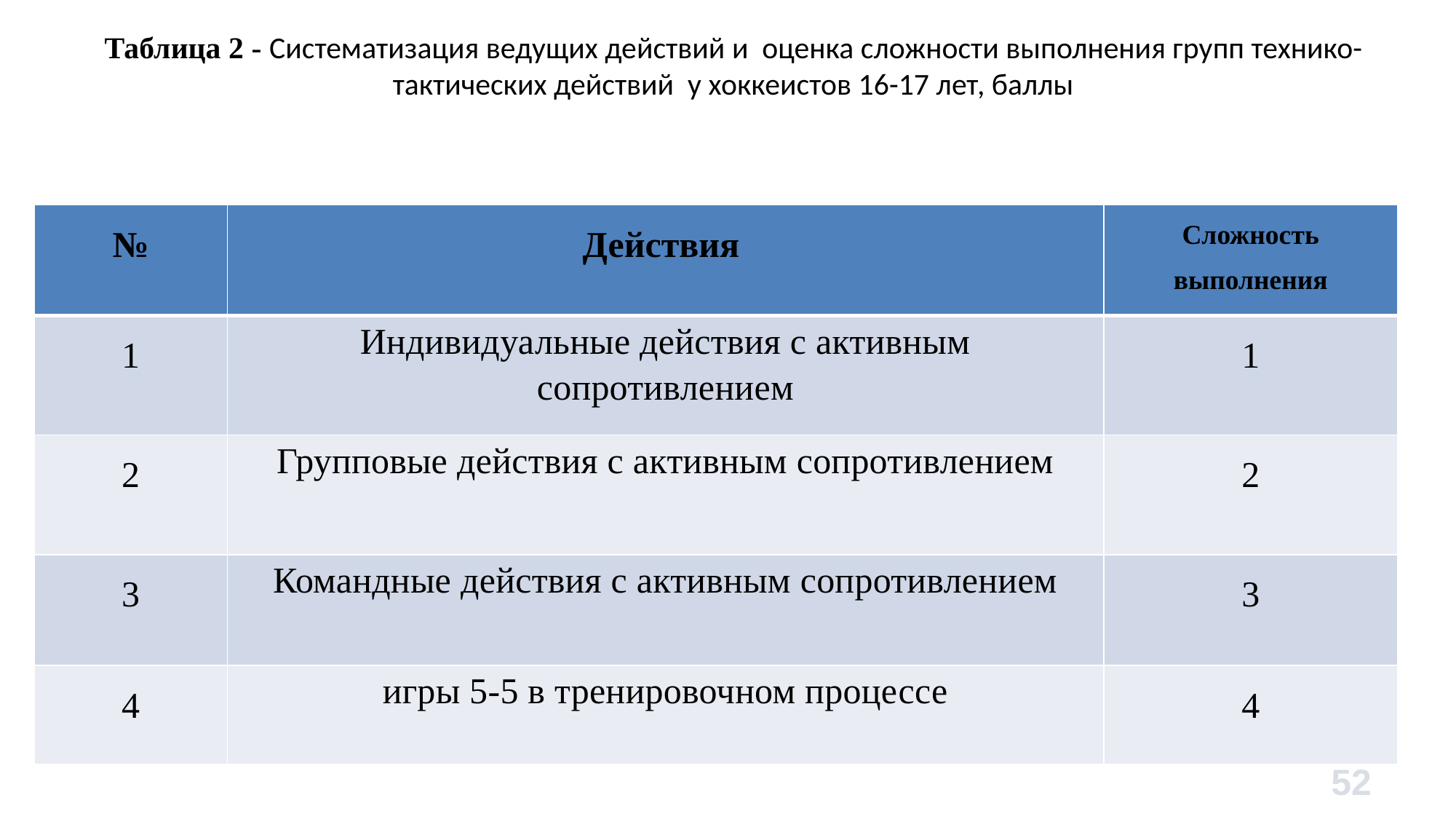

Таблица 2 - Систематизация ведущих действий и  оценка сложности выполнения групп технико-тактических действий  у хоккеистов 16-17 лет, баллы

| № | Действия | Сложность выполнения |
| --- | --- | --- |
| 1 | Индивидуальные действия с активным сопротивлением | 1 |
| 2 | Групповые действия с активным сопротивлением | 2 |
| 3 | Командные действия с активным сопротивлением | 3 |
| 4 | игры 5-5 в тренировочном процессе | 4 |
52